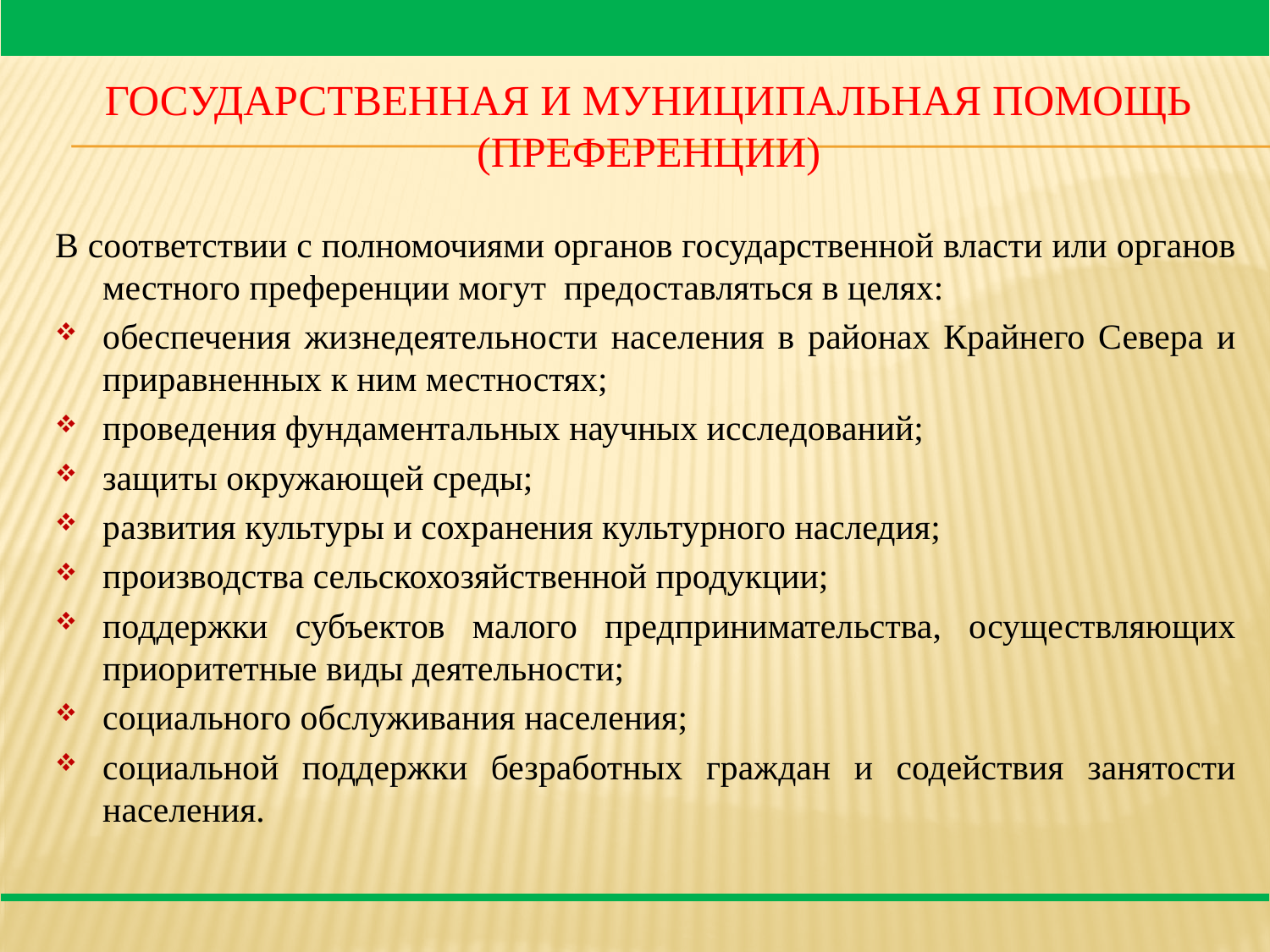

# Государственная и муниципальная помощь (преференции)
В соответствии с полномочиями органов государственной власти или органов местного преференции могут  предоставляться в целях:
обеспечения жизнедеятельности населения в районах Крайнего Севера и приравненных к ним местностях;
проведения фундаментальных научных исследований;
защиты окружающей среды;
развития культуры и сохранения культурного наследия;
производства сельскохозяйственной продукции;
поддержки субъектов малого предпринимательства, осуществляющих приоритетные виды деятельности;
социального обслуживания населения;
социальной поддержки безработных граждан и содействия занятости населения.